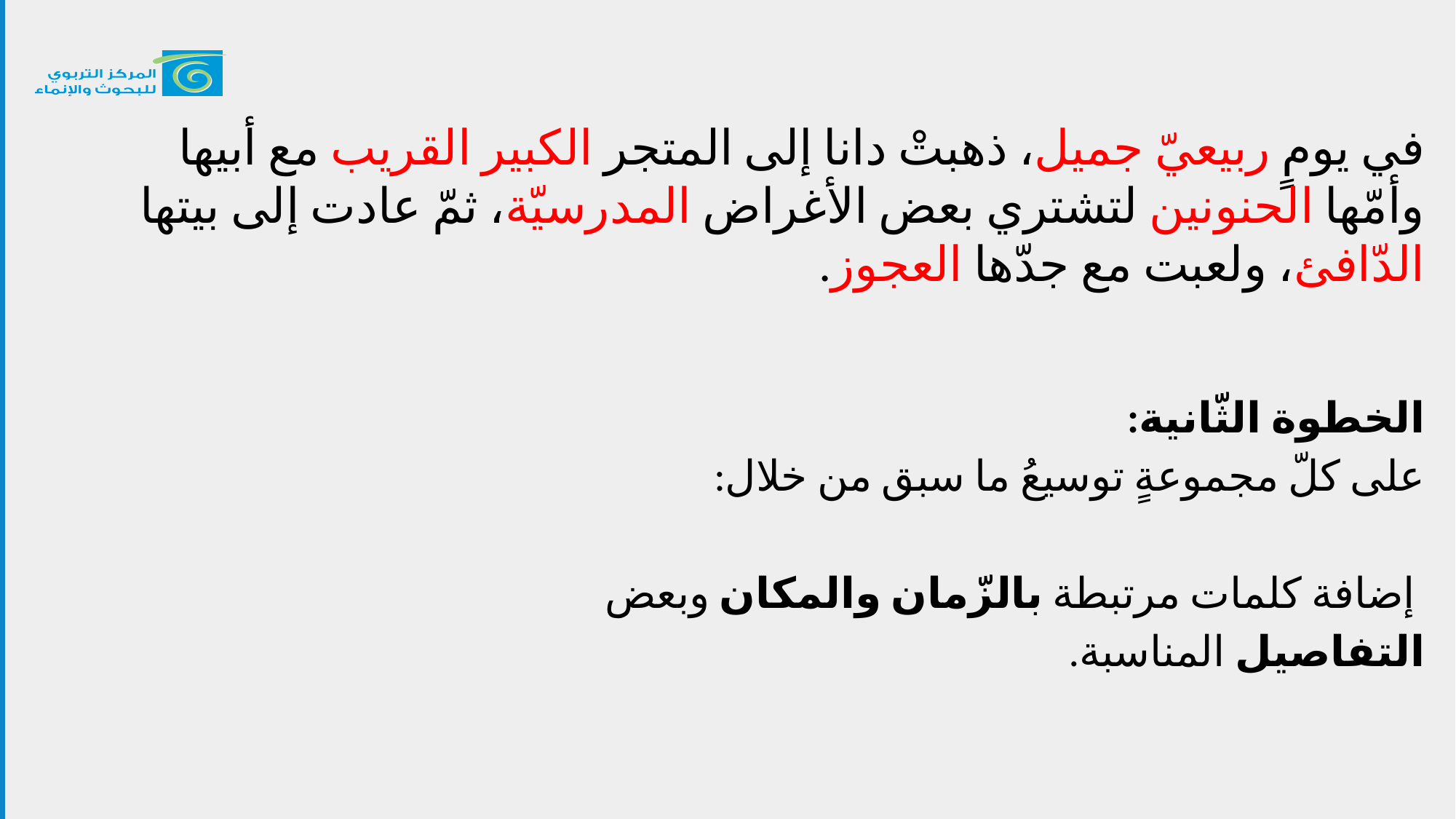

#

في يومٍ ربيعيّ جميل، ذهبتْ دانا إلى المتجر الكبير القريب مع أبيها وأمّها الحنونين لتشتري بعض الأغراض المدرسيّة، ثمّ عادت إلى بيتها الدّافئ، ولعبت مع جدّها العجوز.
الخطوة الثّانية:
على كلّ مجموعةٍ توسيعُ ما سبق من خلال:

 إضافة كلمات مرتبطة بالزّمان والمكان وبعض التفاصيل المناسبة.